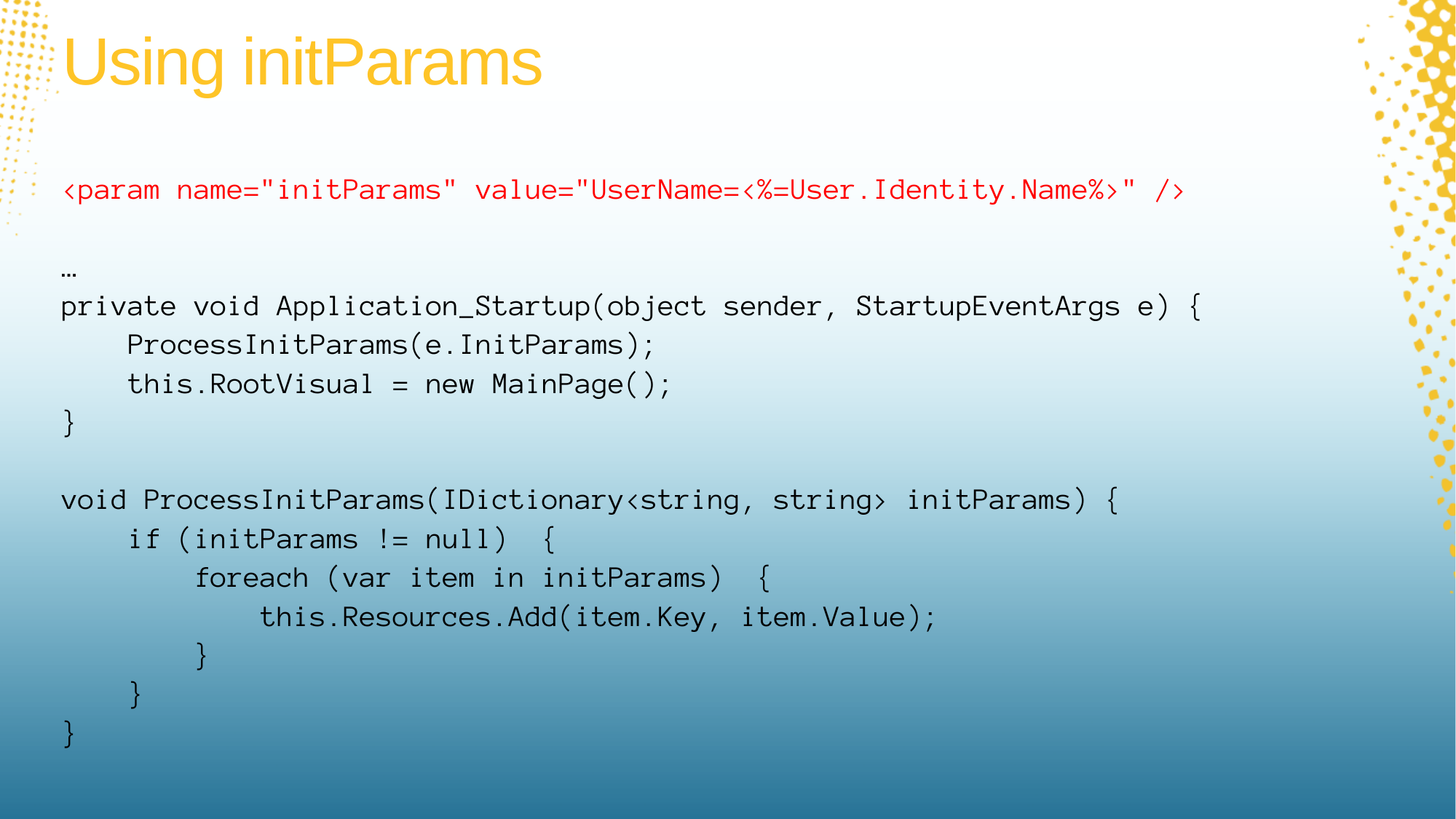

# Using initParams
<param name="initParams" value="UserName=<%=User.Identity.Name%>" />

…
private void Application_Startup(object sender, StartupEventArgs e) {
    ProcessInitParams(e.InitParams);
    this.RootVisual = new MainPage();
}

void ProcessInitParams(IDictionary<string, string> initParams) {
    if (initParams != null)  {
        foreach (var item in initParams)  {
            this.Resources.Add(item.Key, item.Value);
        }
    }
}